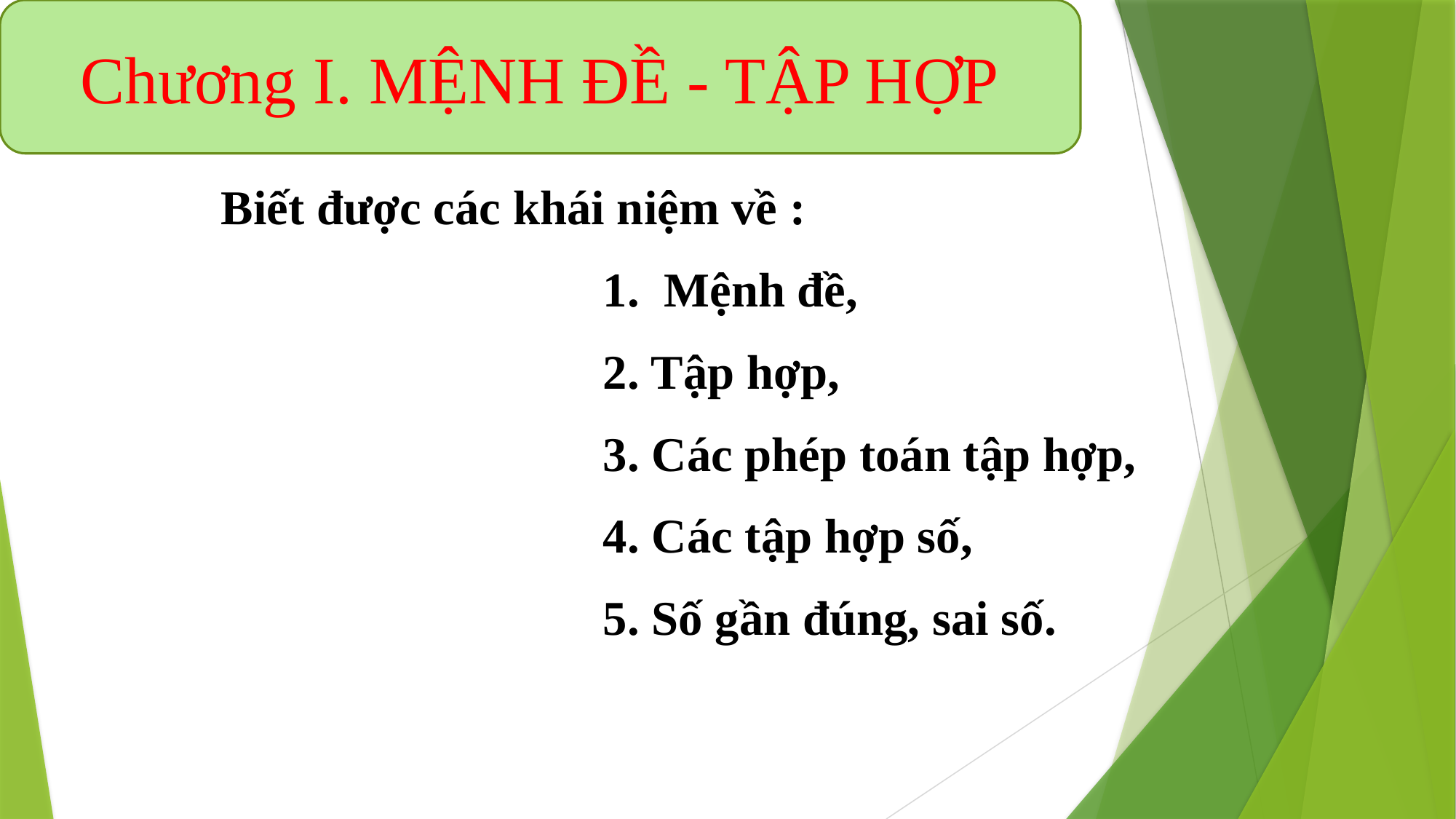

Chương I. MỆNH ĐỀ - TẬP HỢP
Biết được các khái niệm về :
1.  Mệnh đề,
2. Tập hợp,
3. Các phép toán tập hợp,
4. Các tập hợp số,
5. Số gần đúng, sai số.